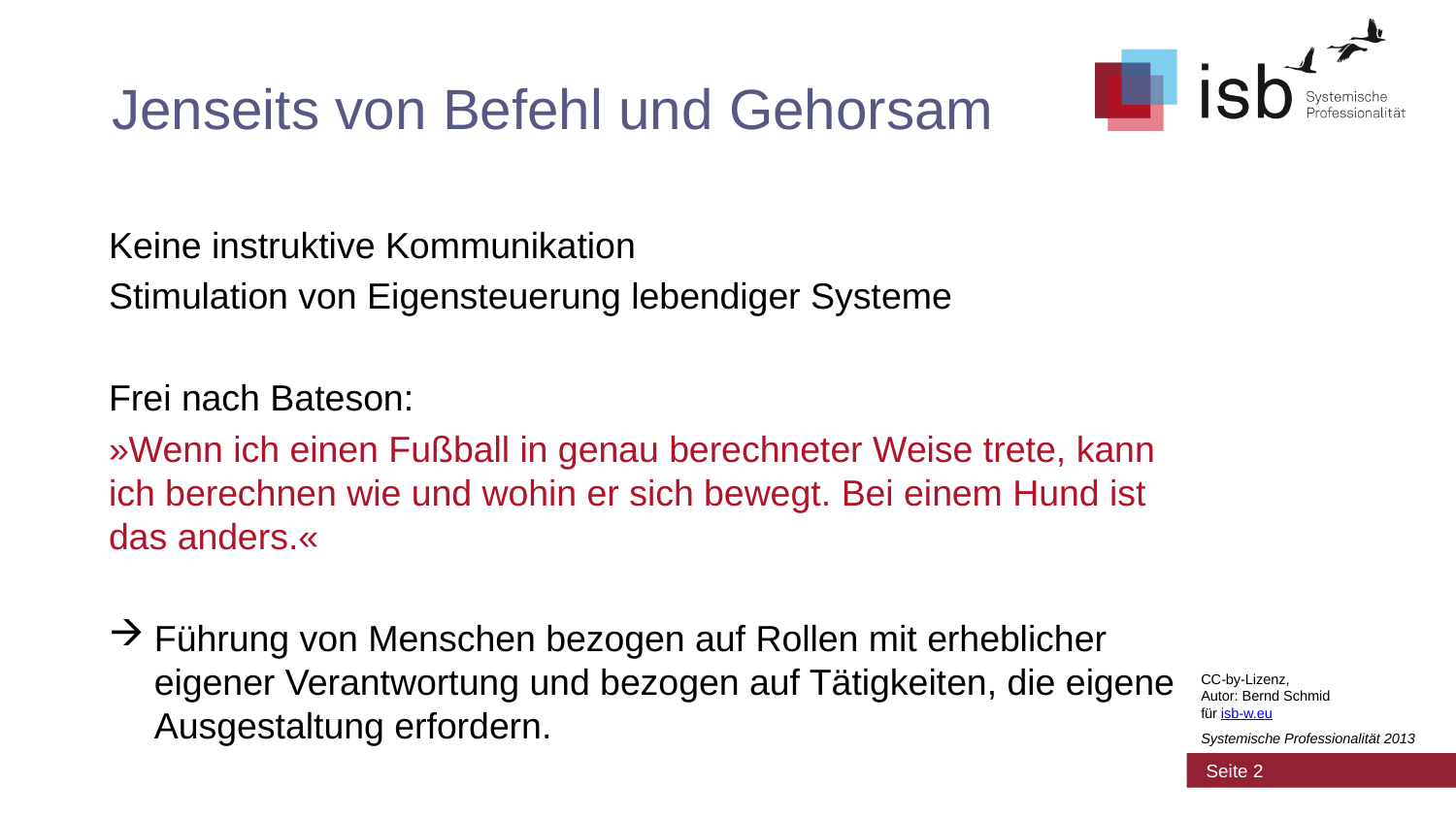

# Jenseits von Befehl und Gehorsam
Keine instruktive Kommunikation
Stimulation von Eigensteuerung lebendiger Systeme

Frei nach Bateson:
»Wenn ich einen Fußball in genau berechneter Weise trete, kann ich berechnen wie und wohin er sich bewegt. Bei einem Hund ist das anders.«

Führung von Menschen bezogen auf Rollen mit erheblicher eigener Verantwortung und bezogen auf Tätigkeiten, die eigene Ausgestaltung erfordern.

CC-by-Lizenz,
Autor: Bernd Schmid
für isb-w.eu
Systemische Professionalität 2013
 Seite 2